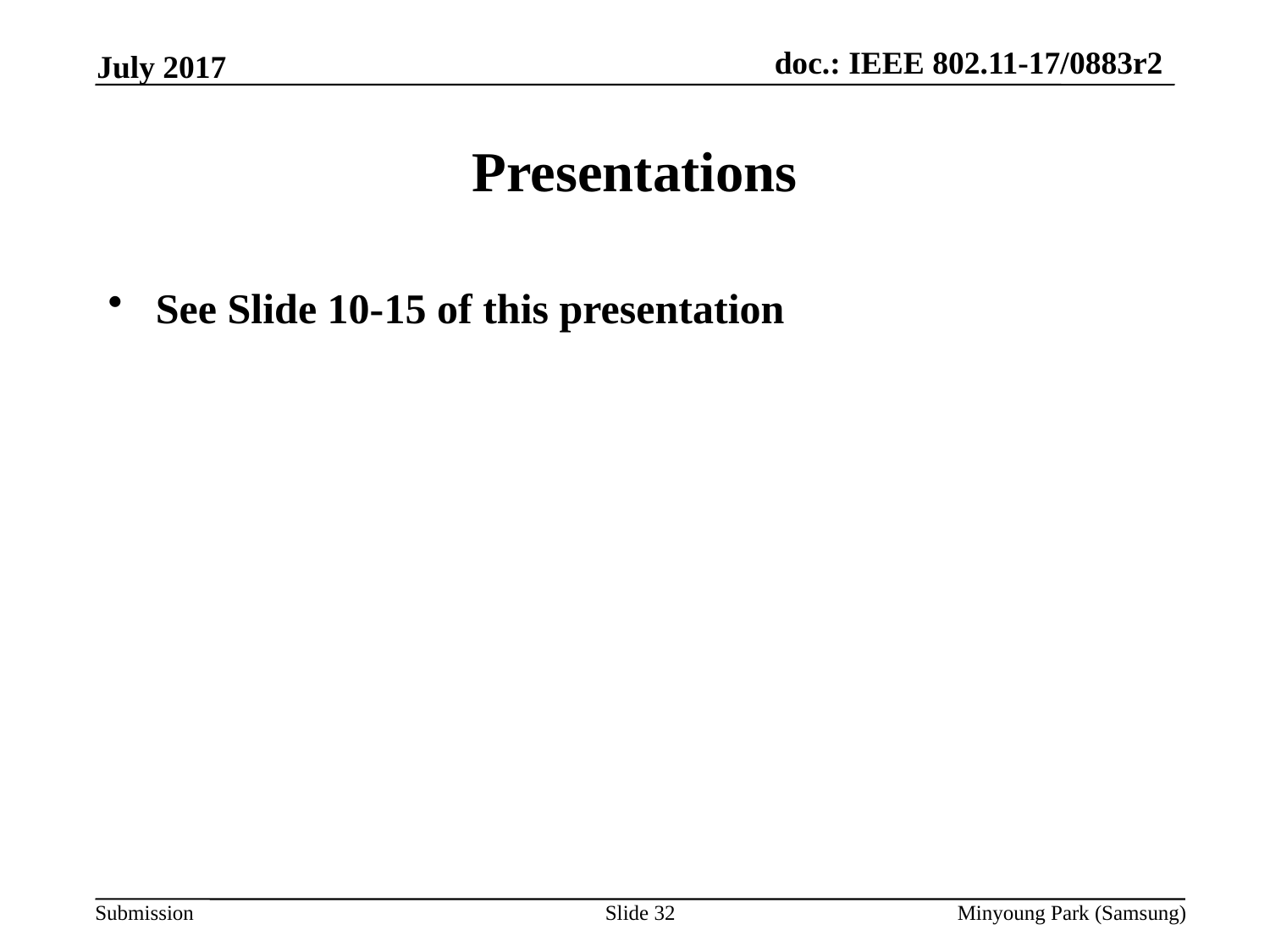

July 2017
# Presentations
See Slide 10-15 of this presentation
Slide 32
Minyoung Park (Samsung)